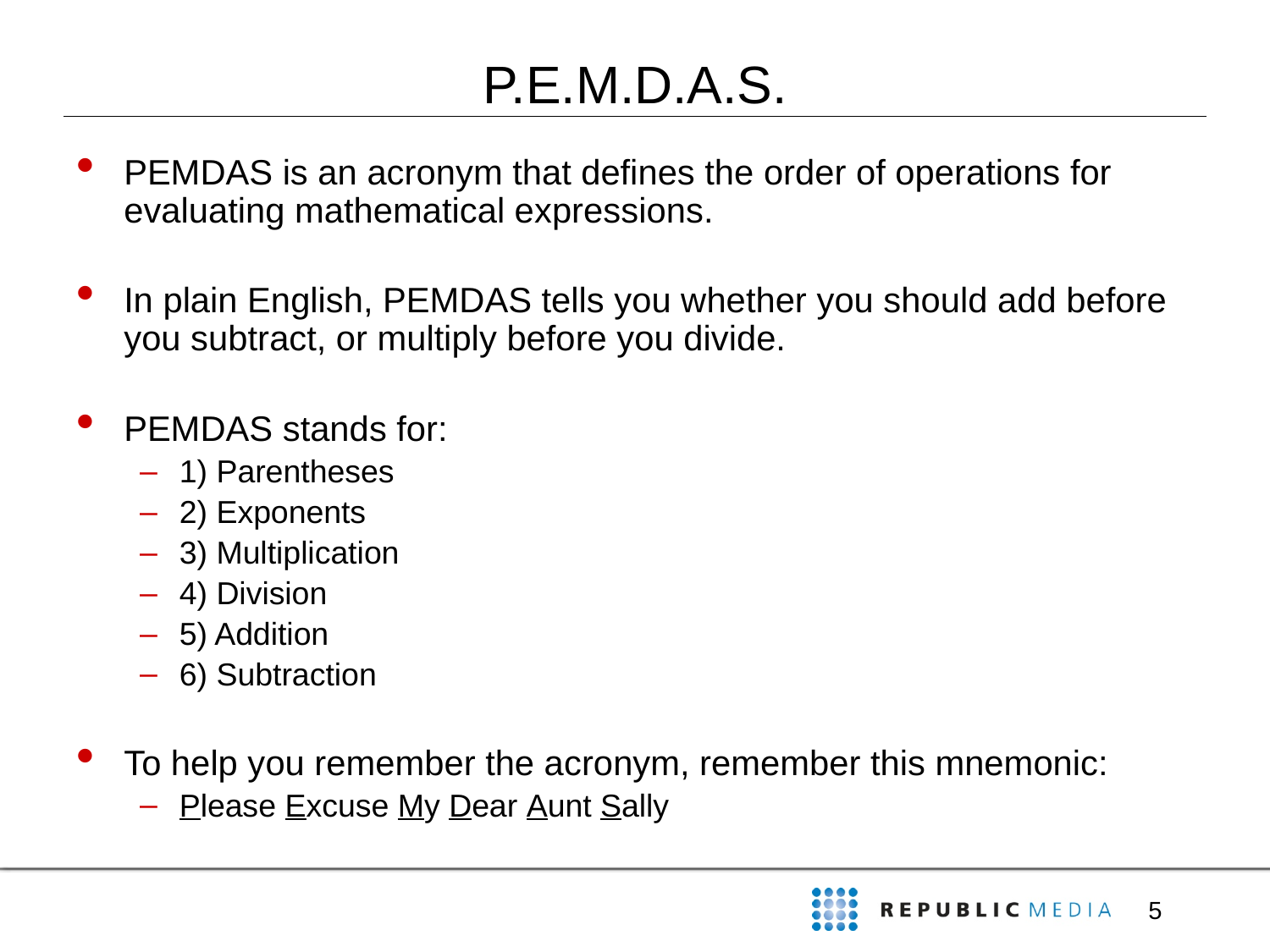

# P.E.M.D.A.S.
PEMDAS is an acronym that defines the order of operations for evaluating mathematical expressions.

In plain English, PEMDAS tells you whether you should add before you subtract, or multiply before you divide.

PEMDAS stands for:
1) Parentheses
2) Exponents
3) Multiplication
4) Division
5) Addition
6) Subtraction

To help you remember the acronym, remember this mnemonic:
Please Excuse My Dear Aunt Sally
5